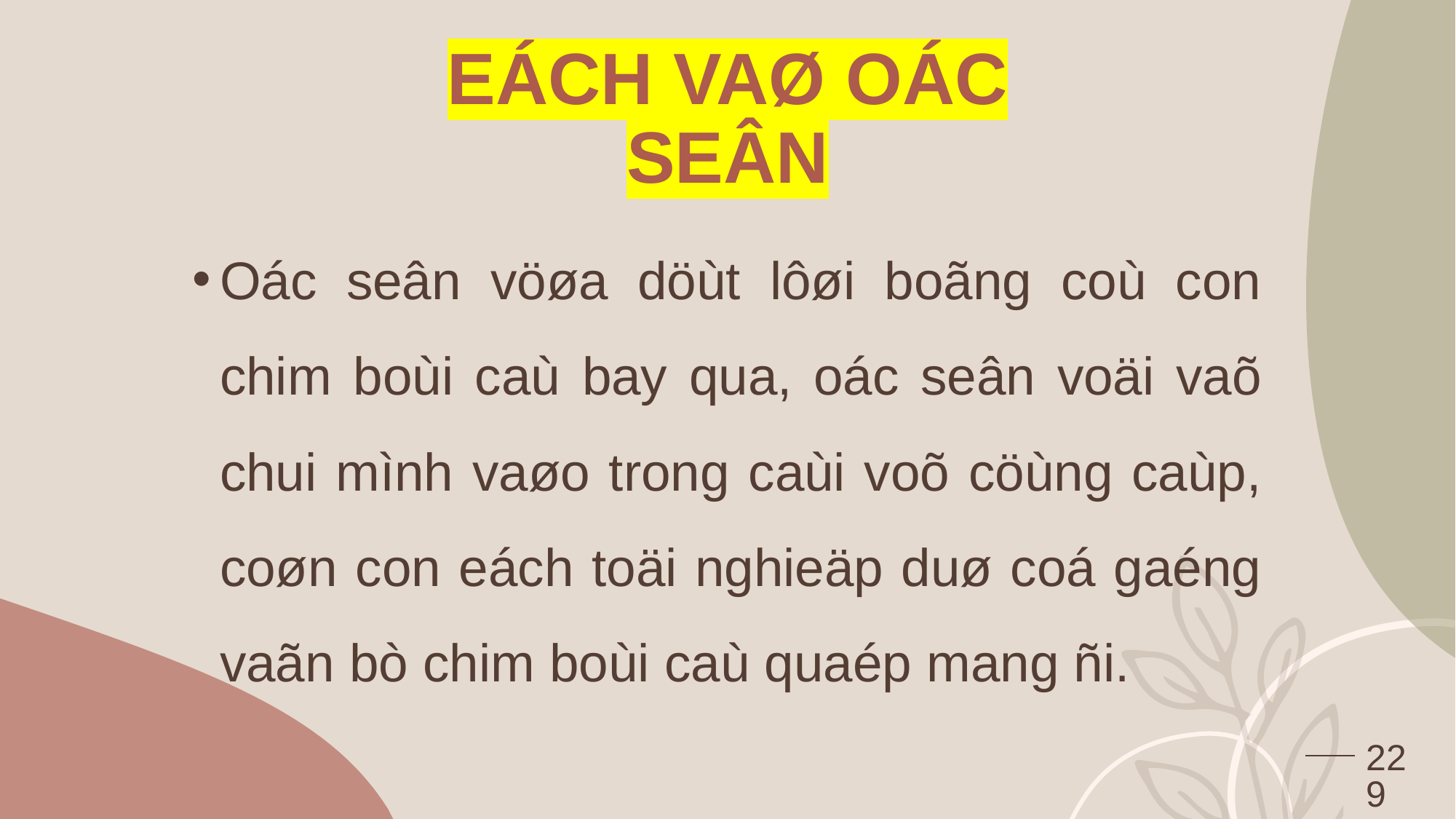

# EÁCH VAØ OÁC SEÂN
Oác seân vöøa döùt lôøi boãng coù con chim boùi caù bay qua, oác seân voäi vaõ chui mình vaøo trong caùi voõ cöùng caùp, coøn con eách toäi nghieäp duø coá gaéng vaãn bò chim boùi caù quaép mang ñi.
229